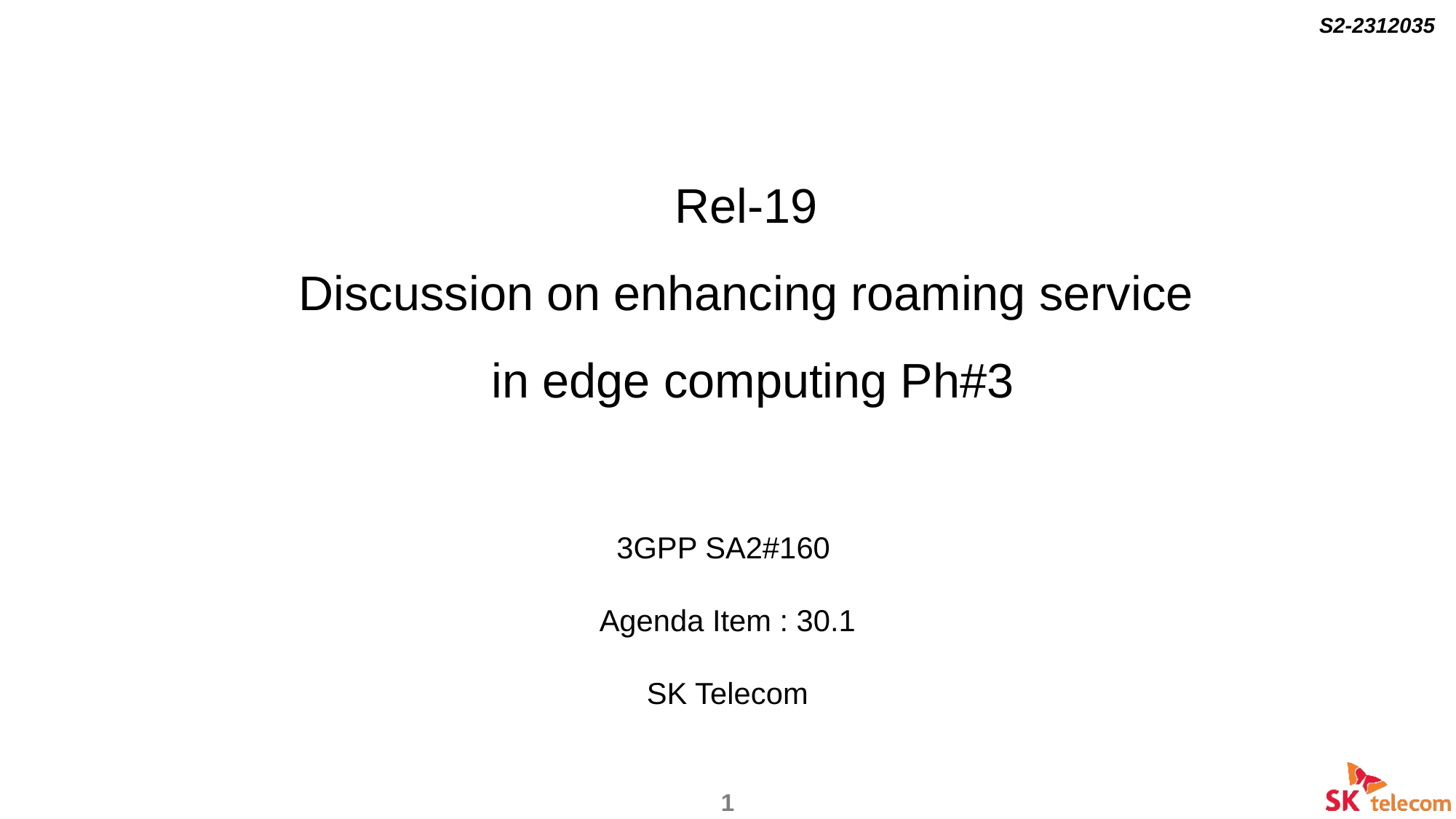

S2-2312035

Rel-19
Discussion on enhancing roaming service
in edge computing Ph#3
3GPP SA2#160

Agenda Item : 30.1

SK Telecom